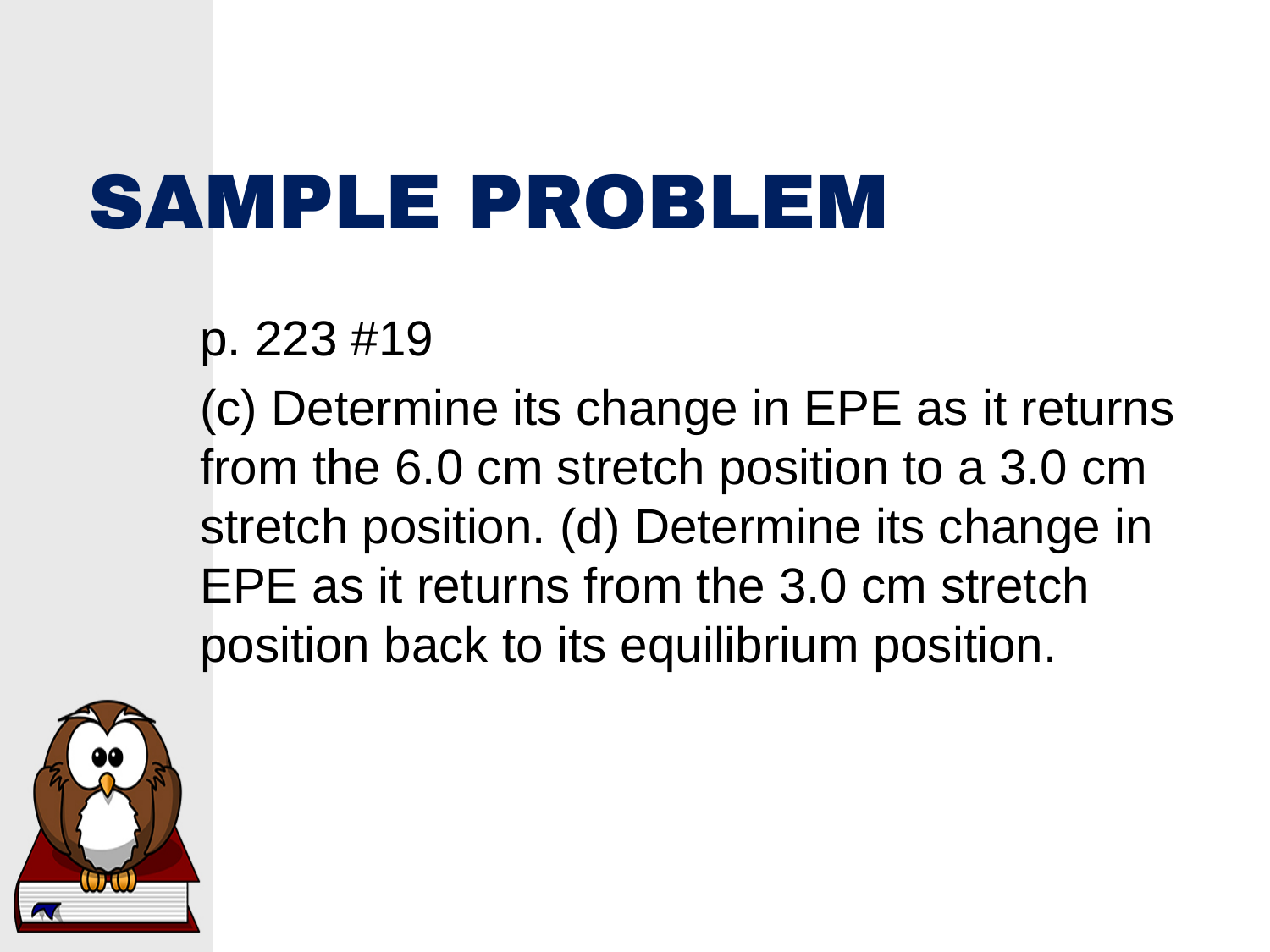

# SAMPLE PROBLEM
p. 223 #19
(c) Determine its change in EPE as it returns from the 6.0 cm stretch position to a 3.0 cm stretch position. (d) Determine its change in EPE as it returns from the 3.0 cm stretch      position back to its equilibrium position.